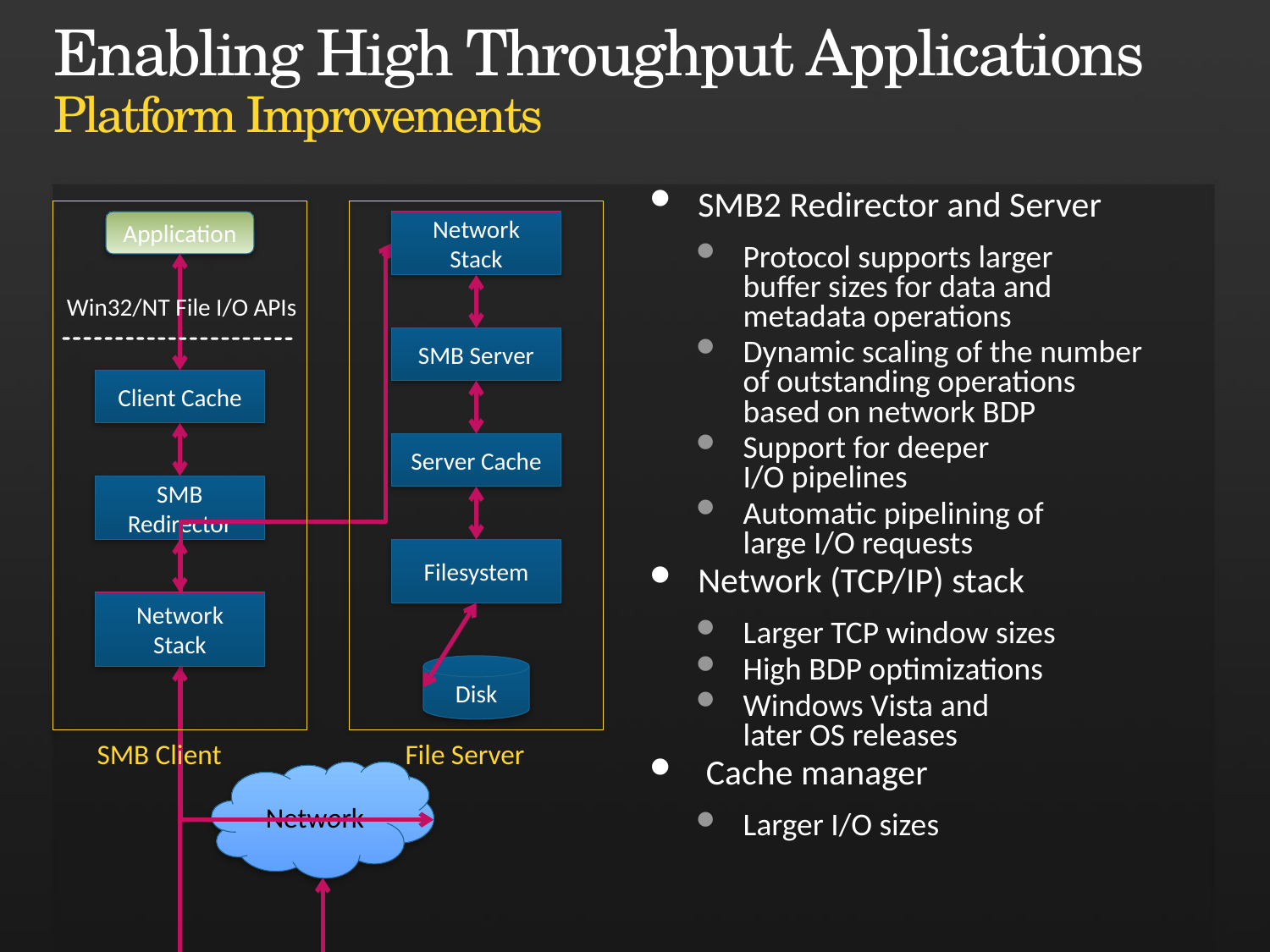

# Enabling High Throughput Applications Platform Improvements
SMB2 Redirector and Server
Protocol supports larger
buffer sizes for data and metadata operations
Dynamic scaling of the number of outstanding operations
based on network BDP
Support for deeper
I/O pipelines
Automatic pipelining of
large I/O requests
Network (TCP/IP) stack
Larger TCP window sizes
High BDP optimizations
Windows Vista and
later OS releases
 Cache manager
Larger I/O sizes

Application
Network Stack
Win32/NT File I/O APIs
SMB Server
Client Cache
Server Cache
SMB Redirector
Filesystem
Network Stack
Disk
SMB Client
File Server
Network